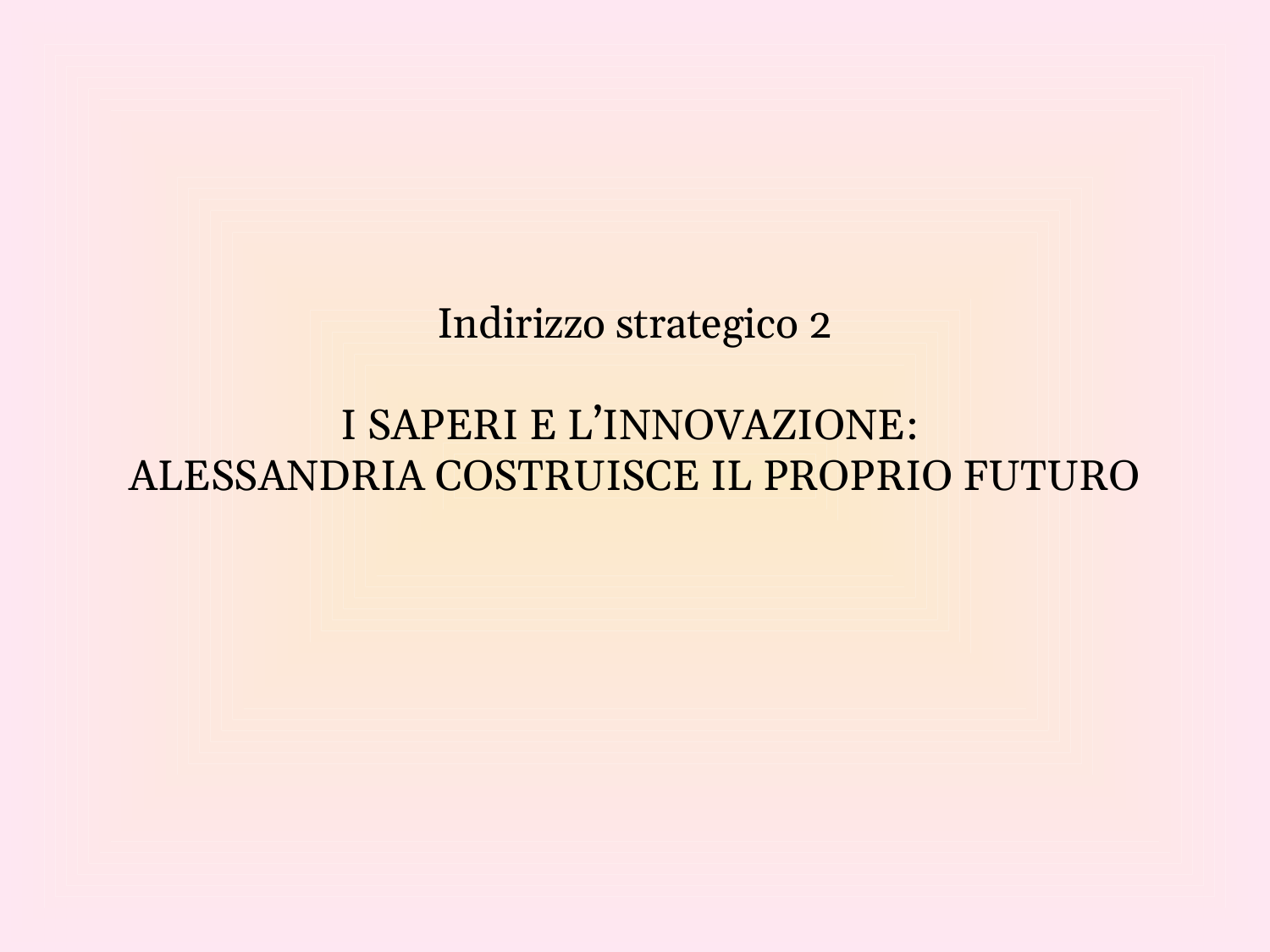

# Indirizzo strategico 2 I SAPERI E L’INNOVAZIONE: ALESSANDRIA COSTRUISCE IL PROPRIO FUTURO